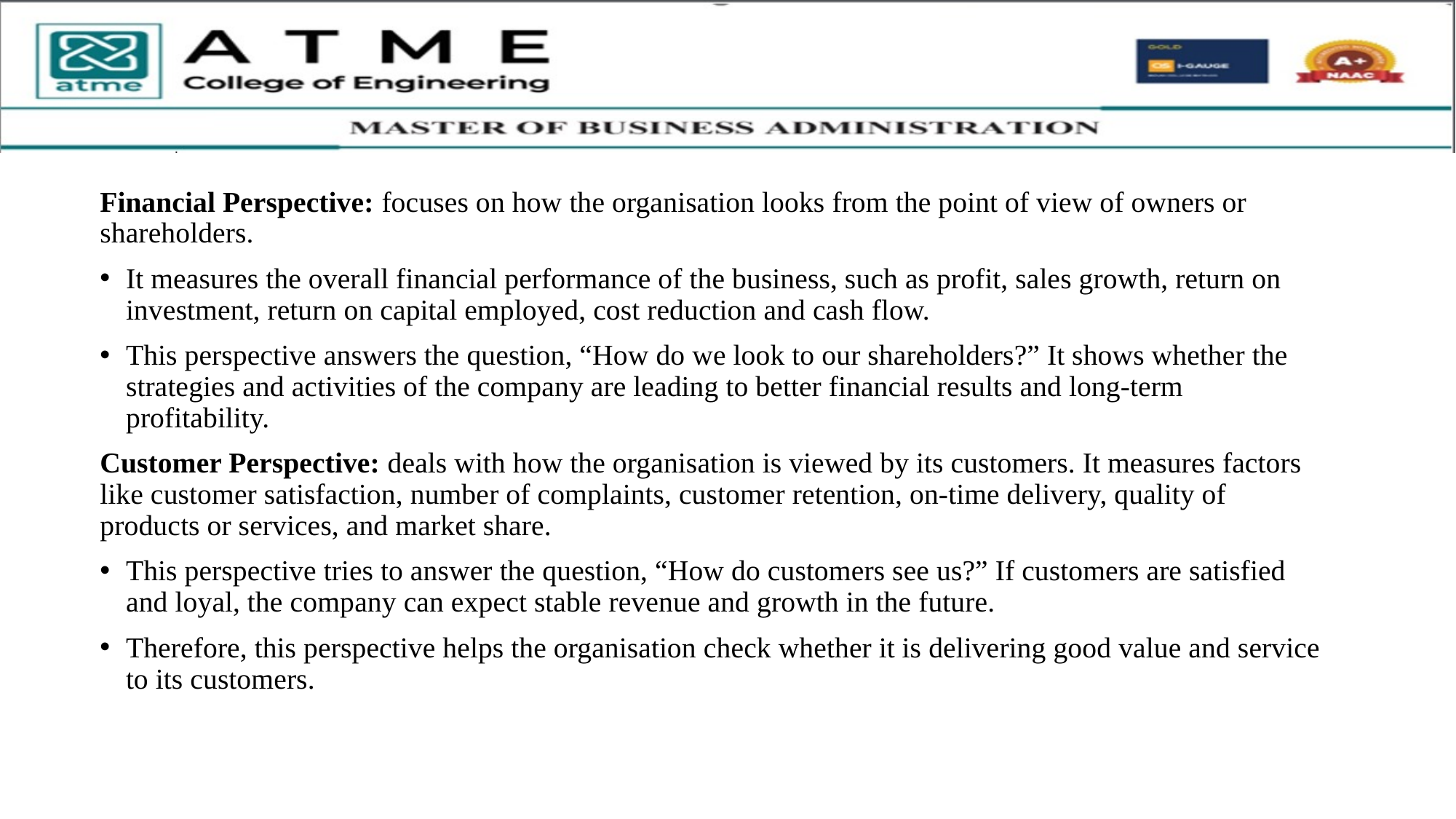

Financial Perspective: focuses on how the organisation looks from the point of view of owners or shareholders.
It measures the overall financial performance of the business, such as profit, sales growth, return on investment, return on capital employed, cost reduction and cash flow.
This perspective answers the question, “How do we look to our shareholders?” It shows whether the strategies and activities of the company are leading to better financial results and long-term profitability.
Customer Perspective: deals with how the organisation is viewed by its customers. It measures factors like customer satisfaction, number of complaints, customer retention, on-time delivery, quality of products or services, and market share.
This perspective tries to answer the question, “How do customers see us?” If customers are satisfied and loyal, the company can expect stable revenue and growth in the future.
Therefore, this perspective helps the organisation check whether it is delivering good value and service to its customers.